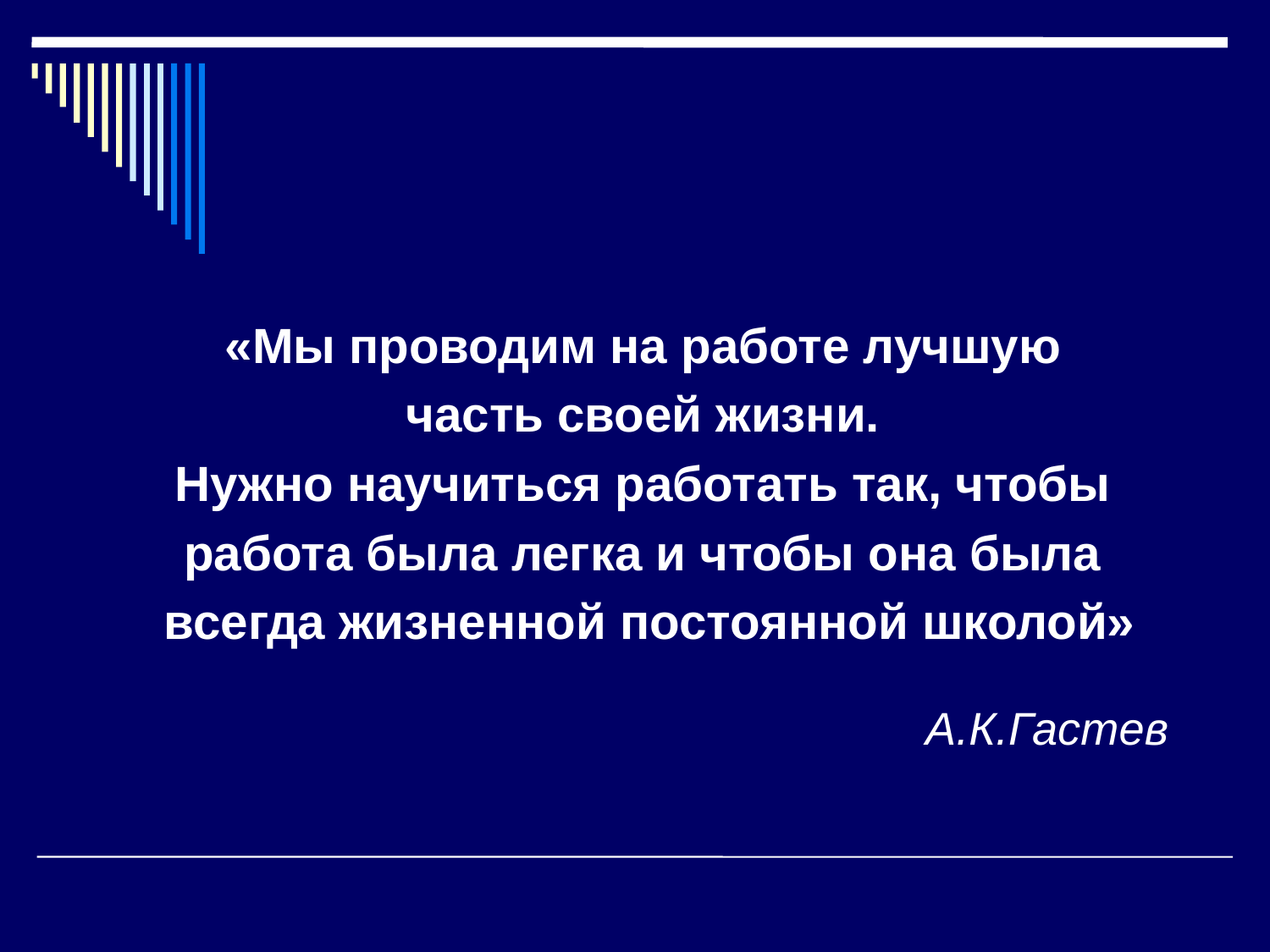

«Мы проводим на работе лучшую
часть своей жизни.
Нужно научиться работать так, чтобы
работа была легка и чтобы она была
всегда жизненной постоянной школой»
# А.К.Гастев